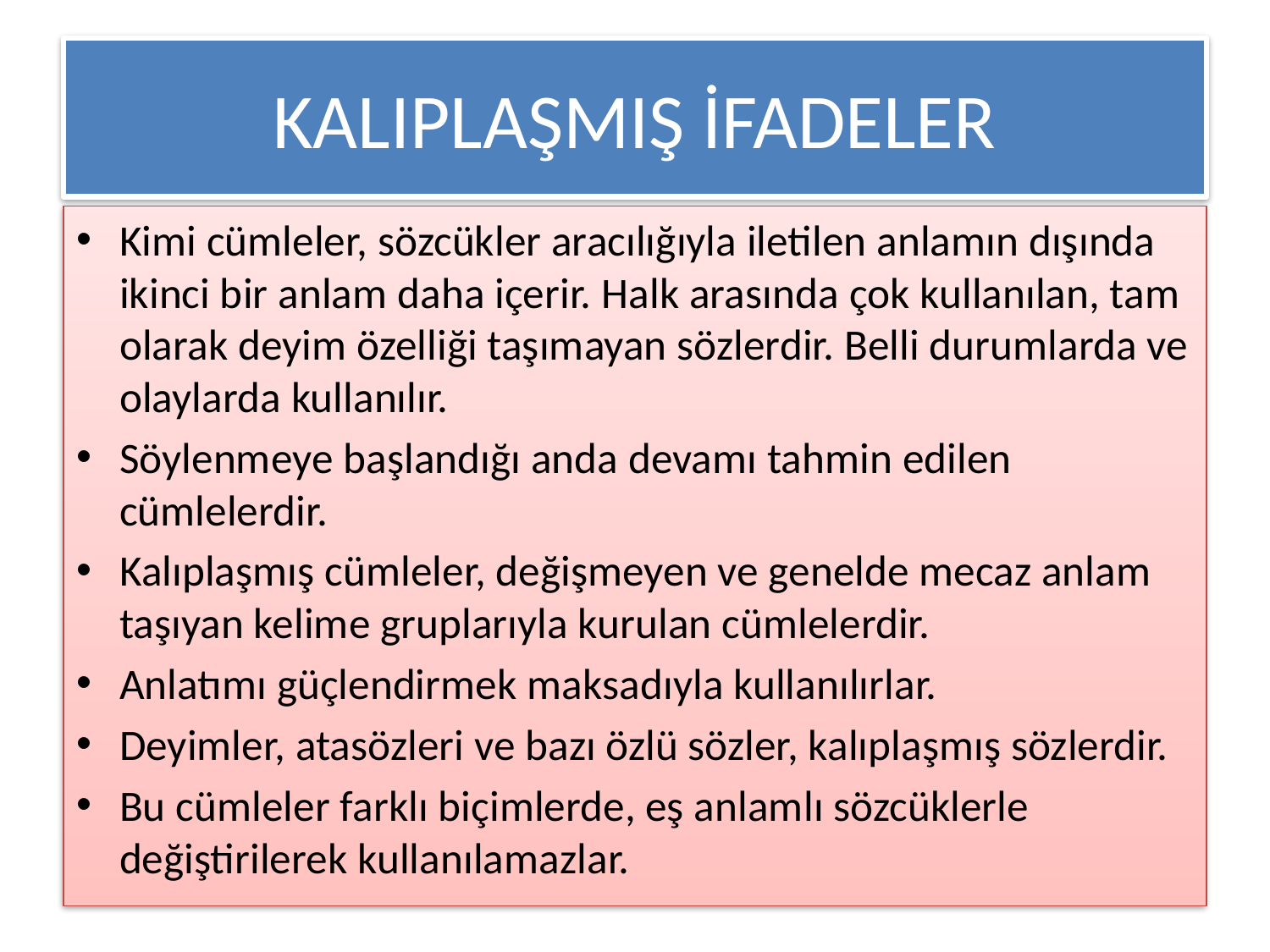

# KALIPLAŞMIŞ İFADELER
Kimi cümleler, sözcükler aracılığıyla iletilen anlamın dışında ikinci bir anlam daha içerir. Halk arasında çok kullanılan, tam olarak deyim özelliği taşımayan sözlerdir. Belli durumlarda ve olaylarda kullanılır.
Söylenmeye başlandığı anda devamı tahmin edilen cümlelerdir.
Kalıplaşmış cümleler, değişmeyen ve genelde mecaz anlam taşıyan kelime gruplarıyla kurulan cümlelerdir.
Anlatımı güçlendirmek maksadıyla kullanılırlar.
Deyimler, atasözleri ve bazı özlü sözler, kalıplaşmış sözlerdir.
Bu cümleler farklı biçimlerde, eş anlamlı sözcüklerle değiştirilerek kullanılamazlar.